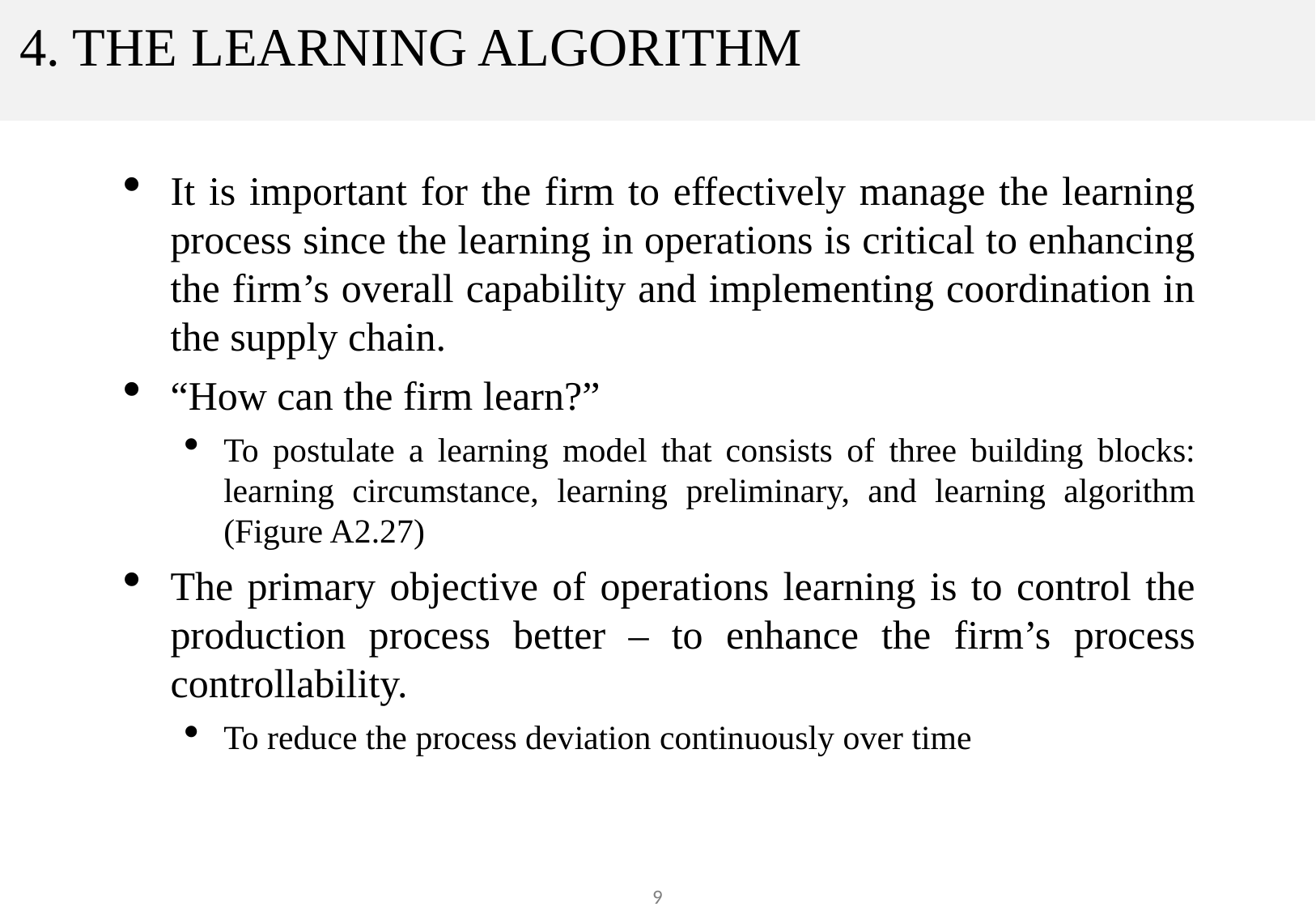

# 4. THE LEARNING ALGORITHM
It is important for the firm to effectively manage the learning process since the learning in operations is critical to enhancing the firm’s overall capability and implementing coordination in the supply chain.
“How can the firm learn?”
To postulate a learning model that consists of three building blocks: learning circumstance, learning preliminary, and learning algorithm (Figure A2.27)
The primary objective of operations learning is to control the production process better – to enhance the firm’s process controllability.
To reduce the process deviation continuously over time